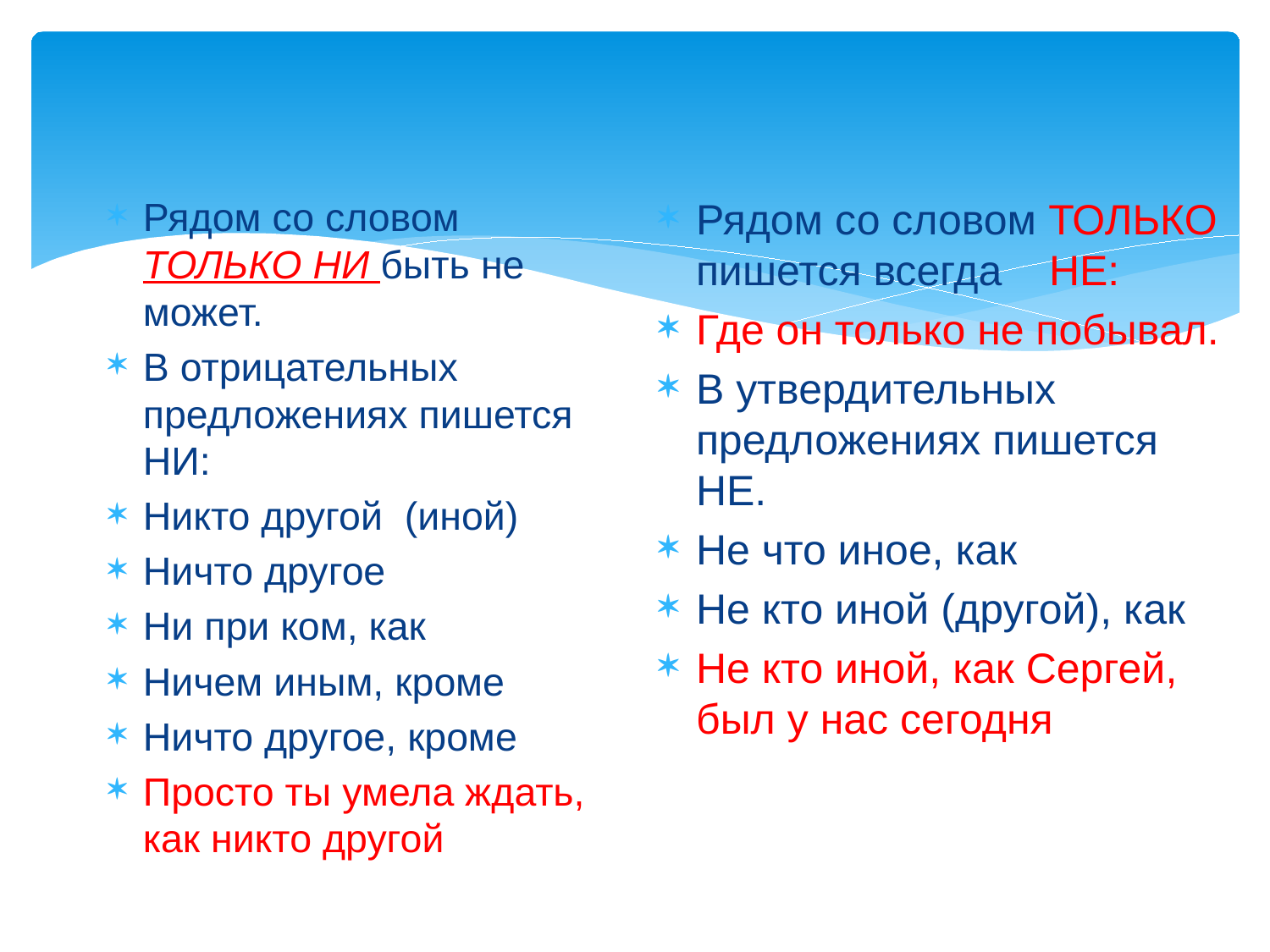

#
Рядом со словом ТОЛЬКО НИ быть не может.
В отрицательных предложениях пишется НИ:
Никто другой  (иной)
Ничто другое
Ни при ком, как
Ничем иным, кроме
Ничто другое, кроме
Просто ты умела ждать, как никто другой
Рядом со словом ТОЛЬКО пишется всегда    НЕ:
Где он только не побывал.
В утвердительных предложениях пишется НЕ.
Не что иное, как
Не кто иной (другой), как
Не кто иной, как Сергей, был у нас сегодня